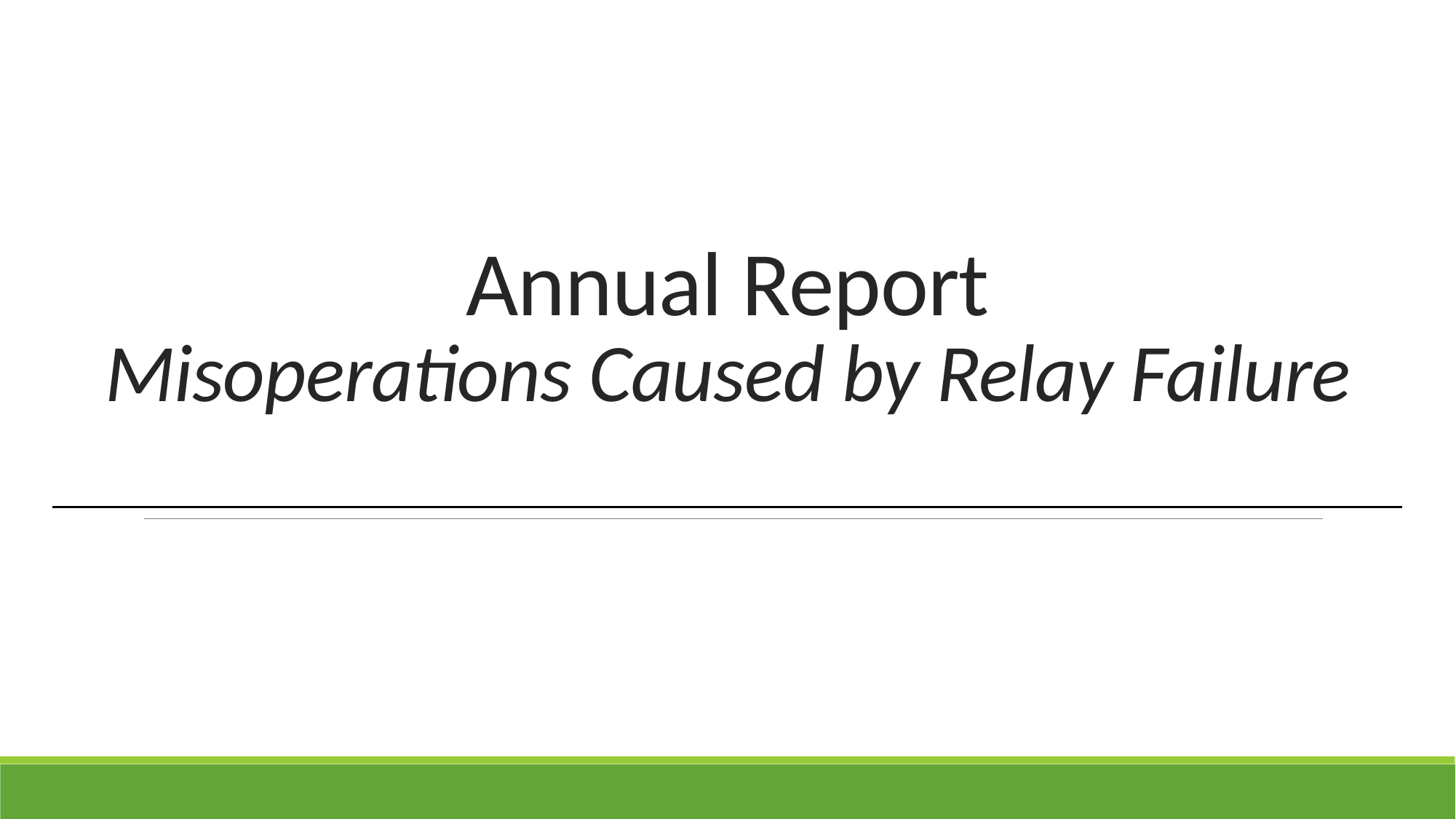

Annual Report
Misoperations Caused by Relay Failure